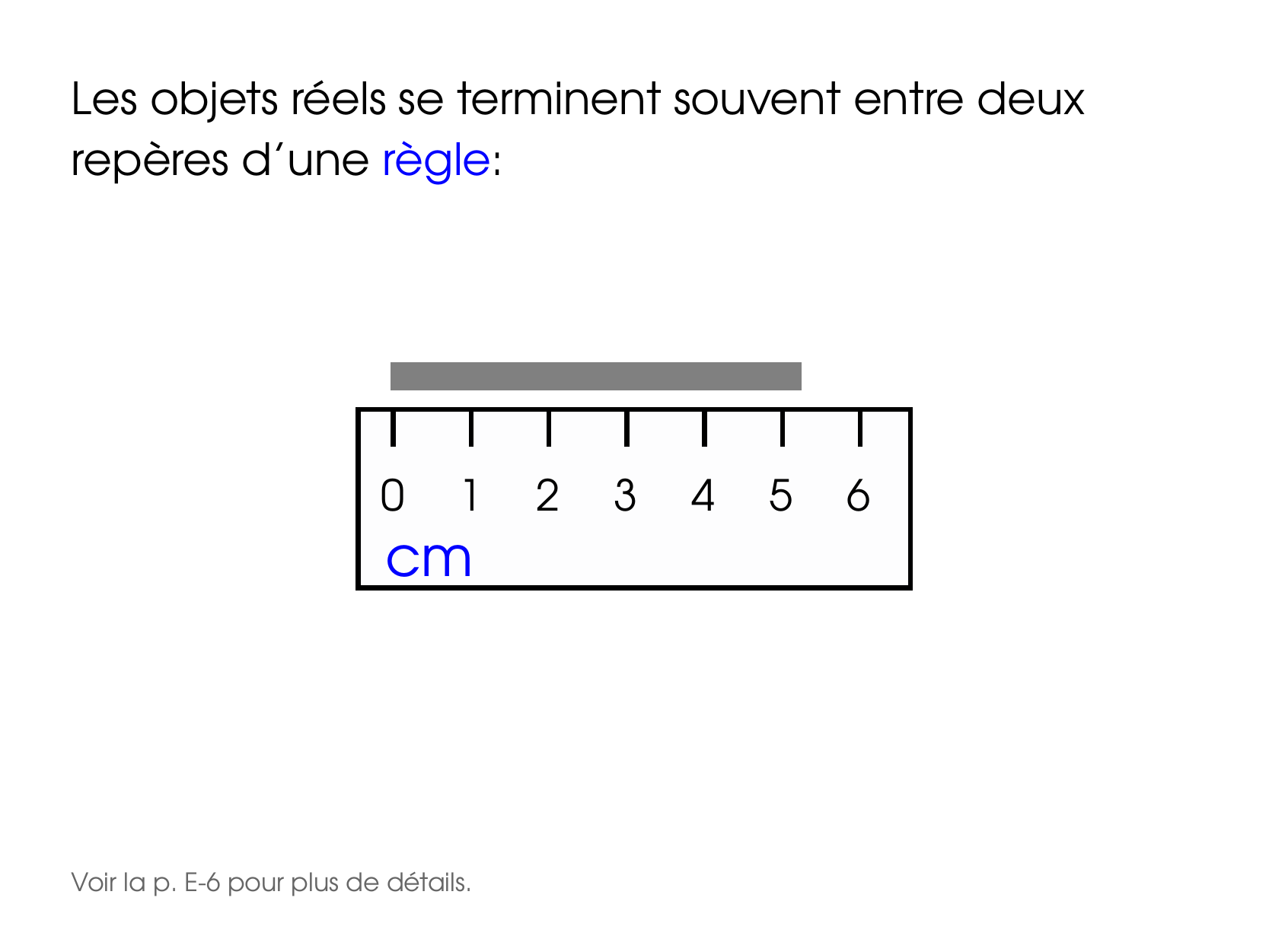

Les objets réels se terminent souvent entre deux repères d’une règle:

0
1
2
3
4
5
6
cm
Voir la p. E-6 pour plus de détails.